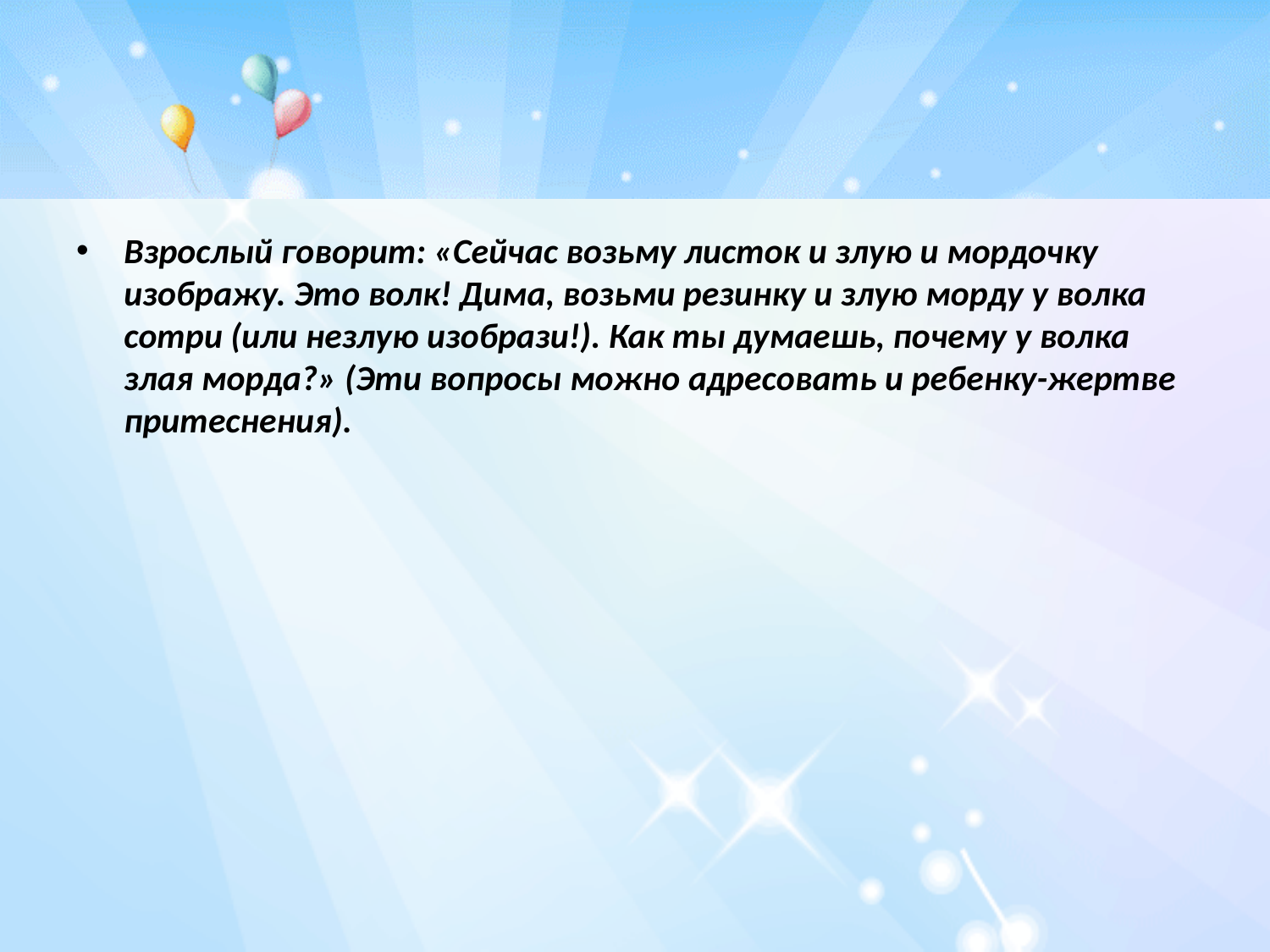

Взрослый говорит: «Сейчас возьму листок и злую и мордочку изображу. Это волк! Дима, возьми резинку и злую морду у волка сотри (или незлую изобрази!). Как ты думаешь, почему у волка злая морда?» (Эти вопросы можно адресовать и ребенку-жертве притеснения).